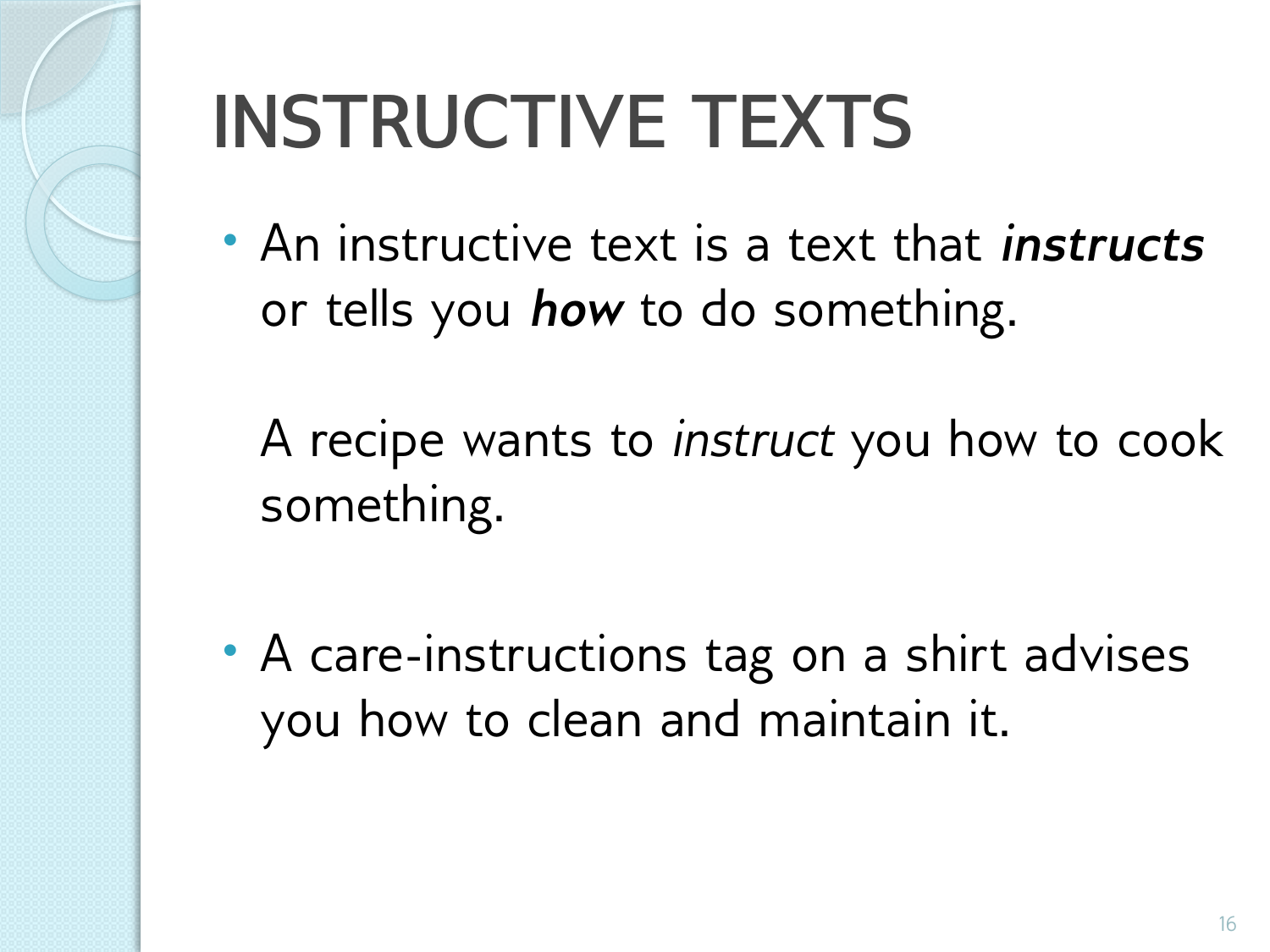

# INSTRUCTIVE TEXTS
An instructive text is a text that instructs or tells you how to do something.
A recipe wants to instruct you how to cook something.

A care-instructions tag on a shirt advises you how to clean and maintain it.

16